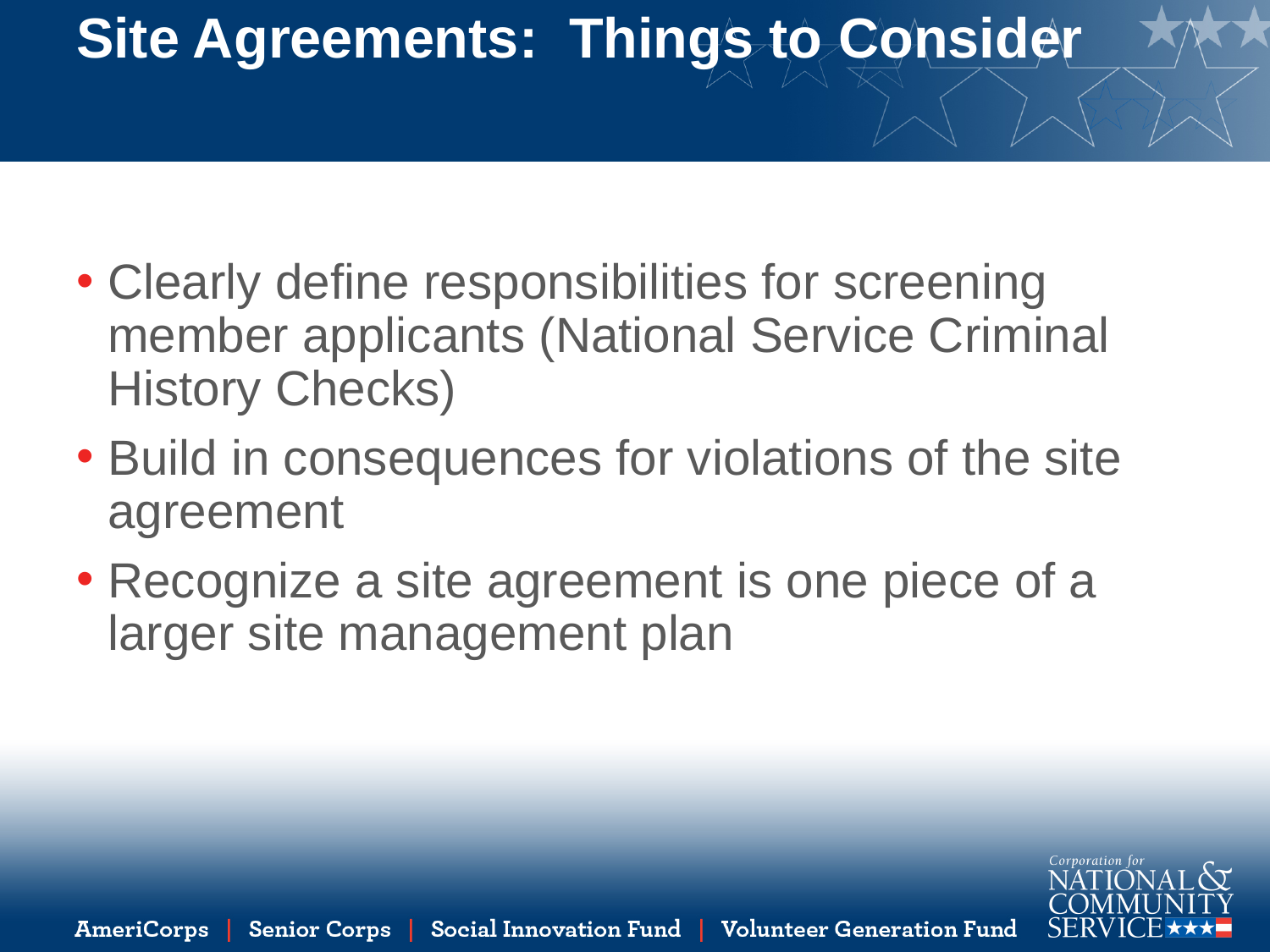

# Site Agreements:  Things to Consider

Clearly define responsibilities for screening member applicants (National Service Criminal History Checks)
Build in consequences for violations of the site agreement
Recognize a site agreement is one piece of a larger site management plan